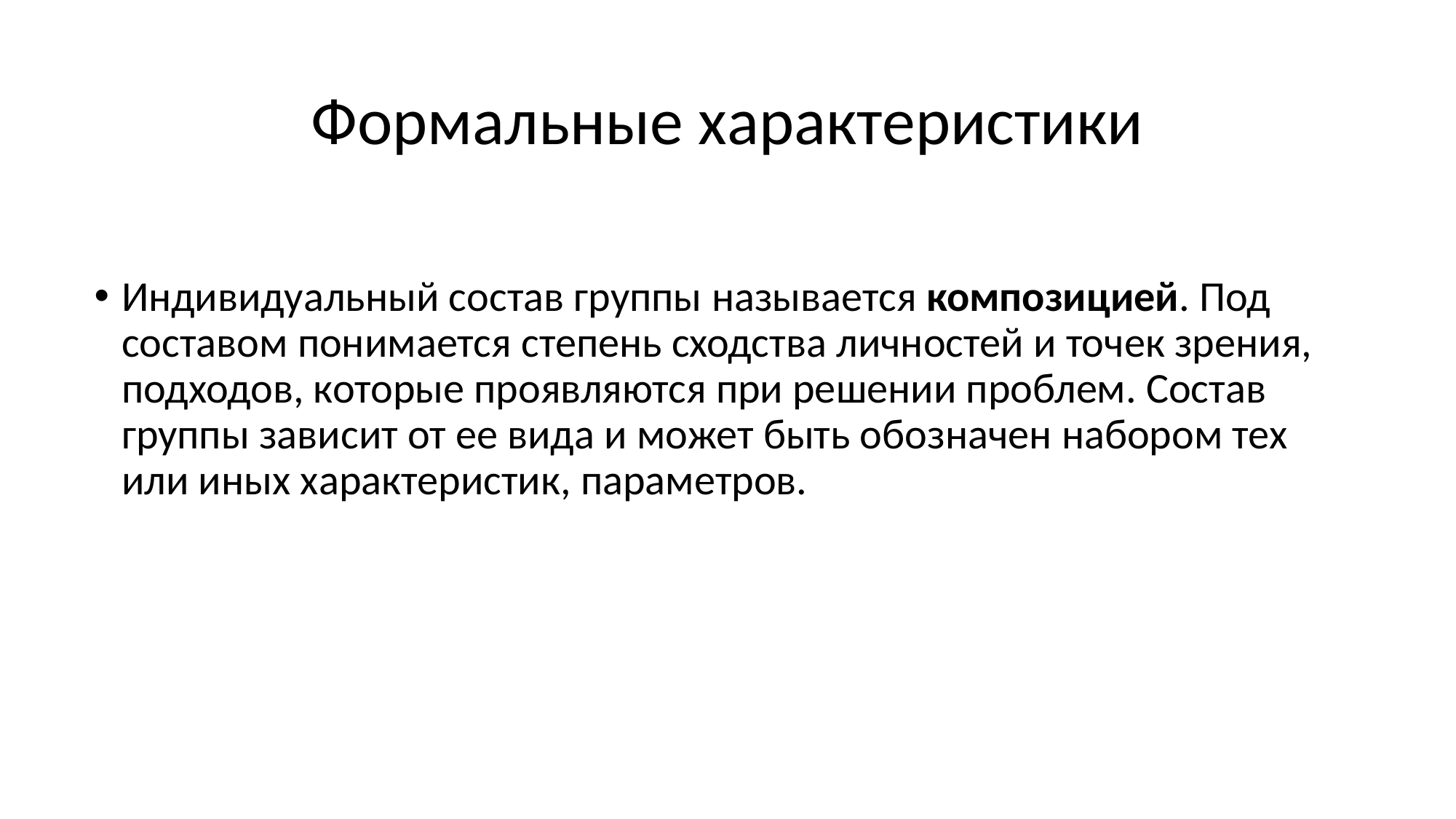

# Формальные характеристики
Индивидуальный состав группы называется композицией. Под составом понимается степень сходства личностей и точек зрения, подходов, которые проявляются при решении проблем. Состав группы зависит от ее вида и может быть обозначен набором тех или иных характеристик, параметров.